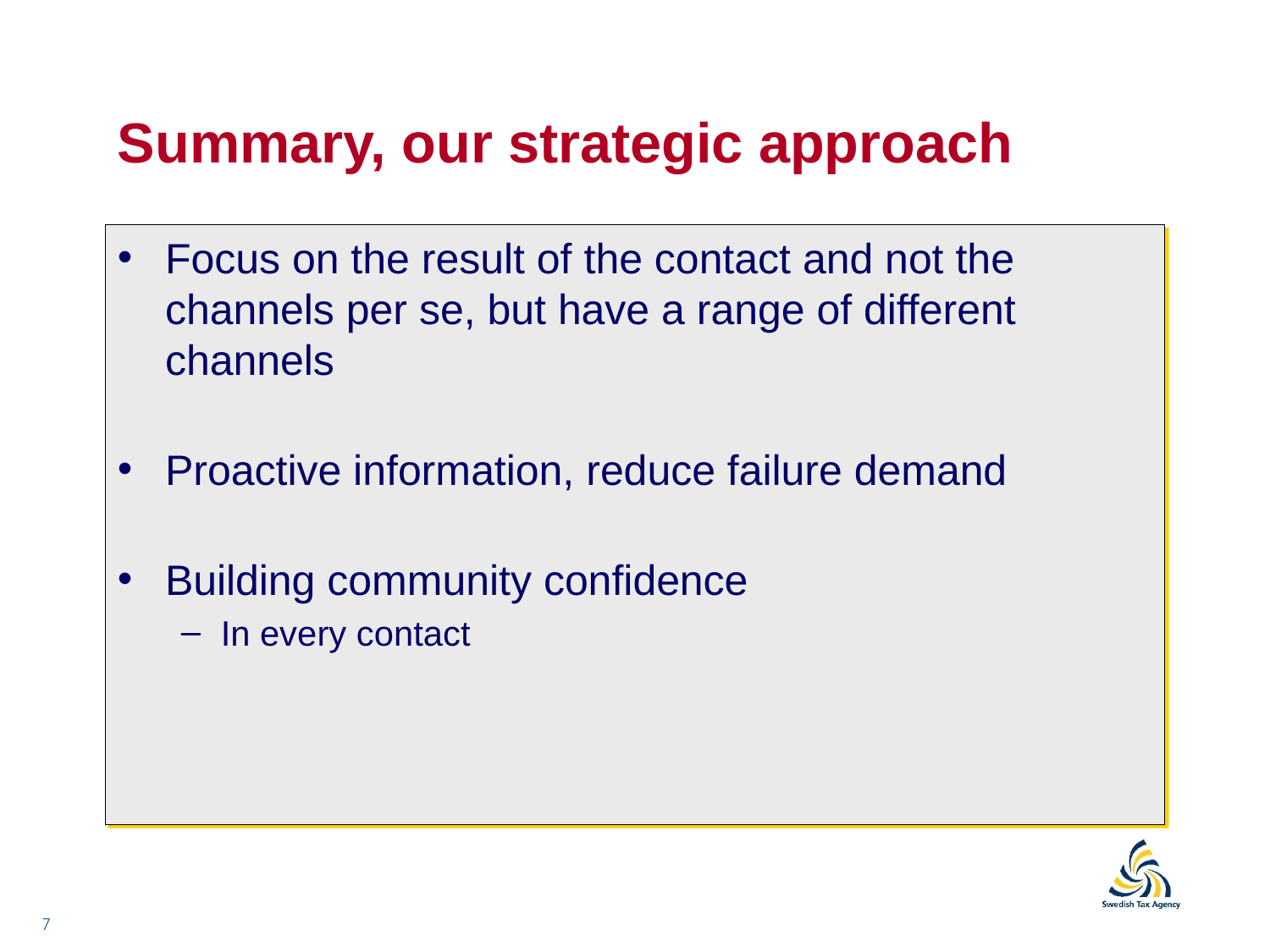

Summary, our strategic approach
Focus on the result of the contact and not the channels per se, but have a range of different channels
Proactive information, reduce failure demand
Building community confidence
In every contact

7